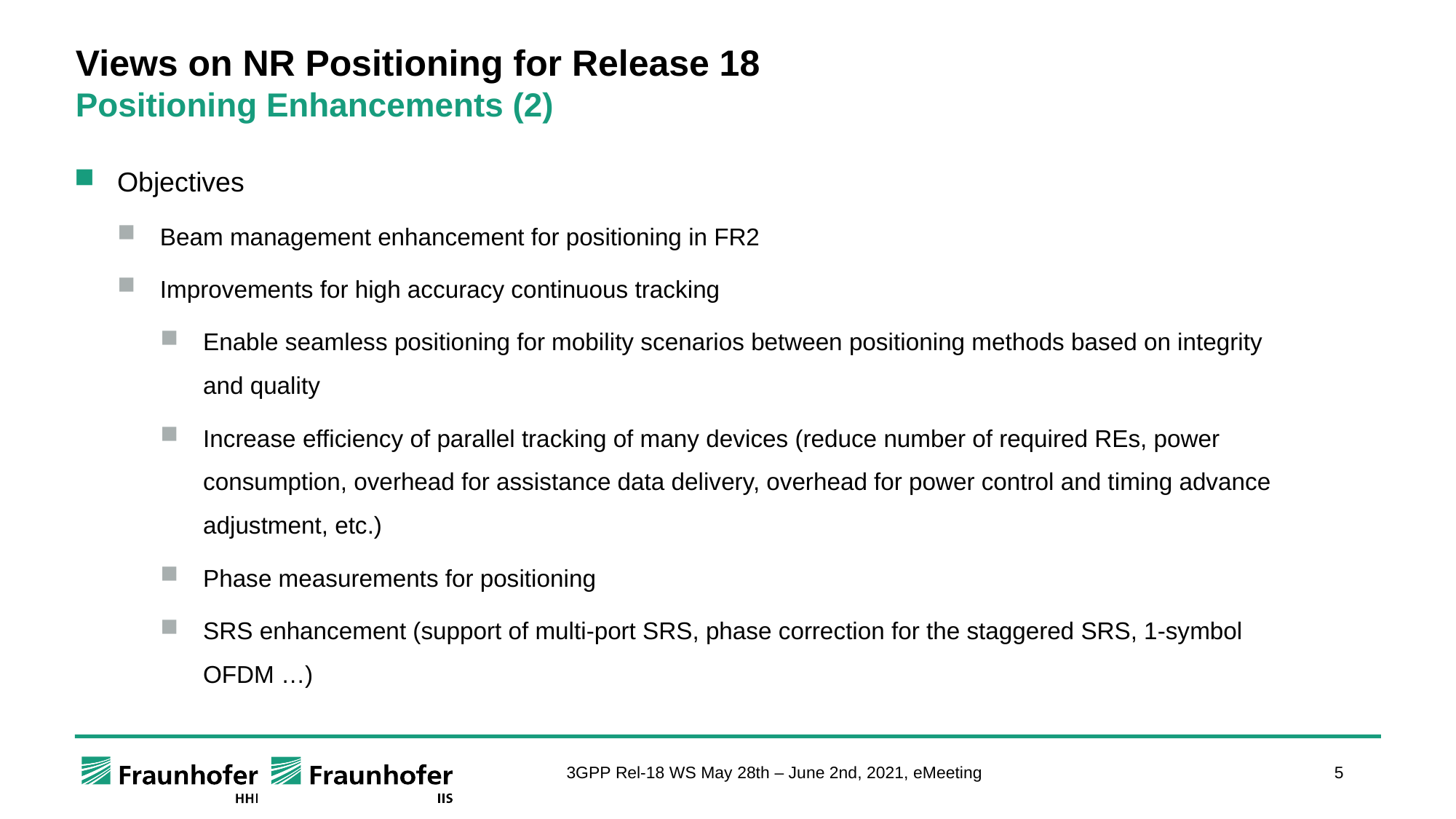

Views on NR Positioning for Release 18
Positioning Enhancements (2)

Objectives
Beam management enhancement for positioning in FR2
Improvements for high accuracy continuous tracking
Enable seamless positioning for mobility scenarios between positioning methods based on integrity and quality
Increase efficiency of parallel tracking of many devices (reduce number of required REs, power consumption, overhead for assistance data delivery, overhead for power control and timing advance adjustment, etc.)
Phase measurements for positioning
SRS enhancement (support of multi-port SRS, phase correction for the staggered SRS, 1-symbol OFDM …)